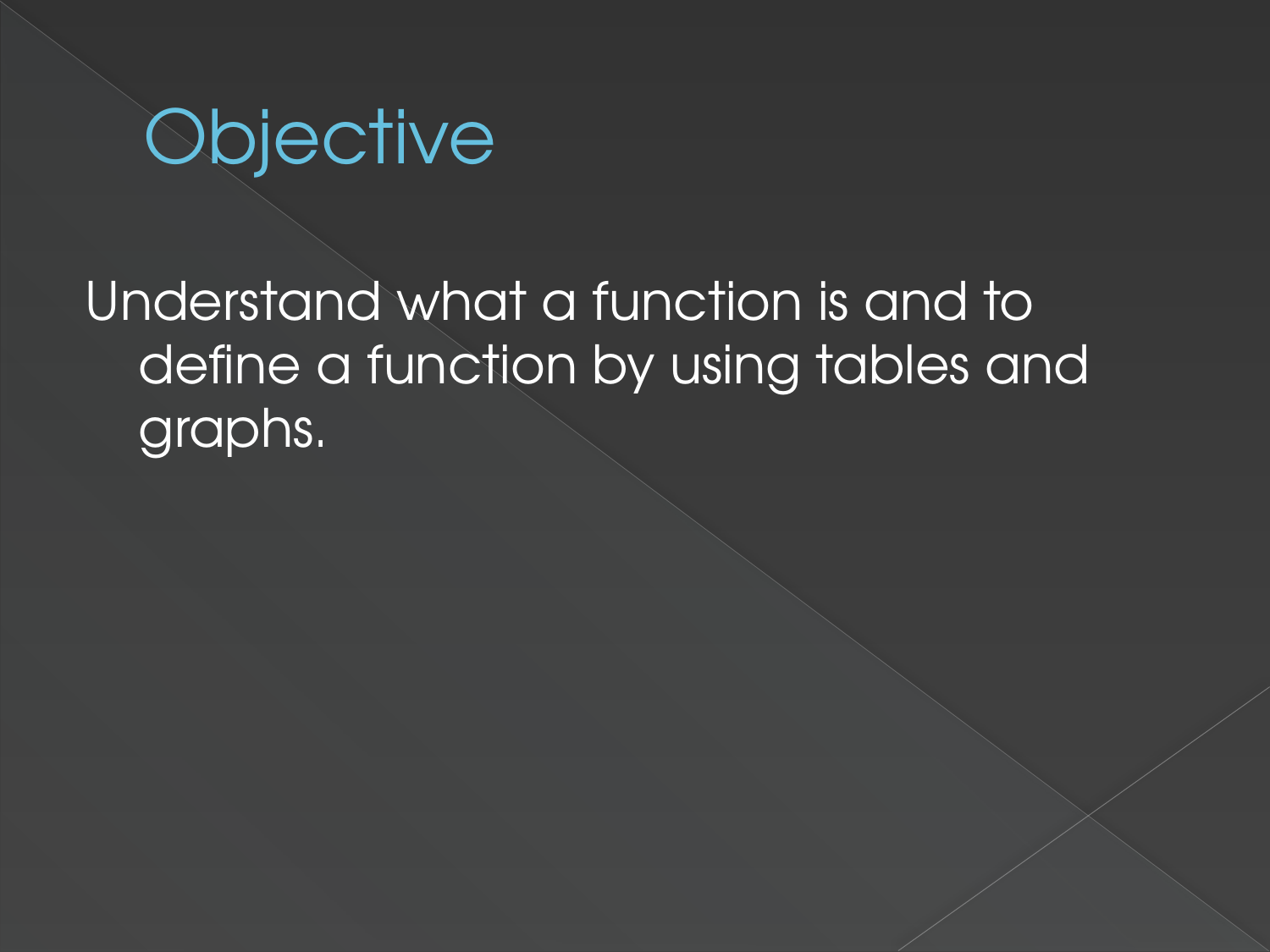

# Objective
Understand what a function is and to define a function by using tables and graphs.